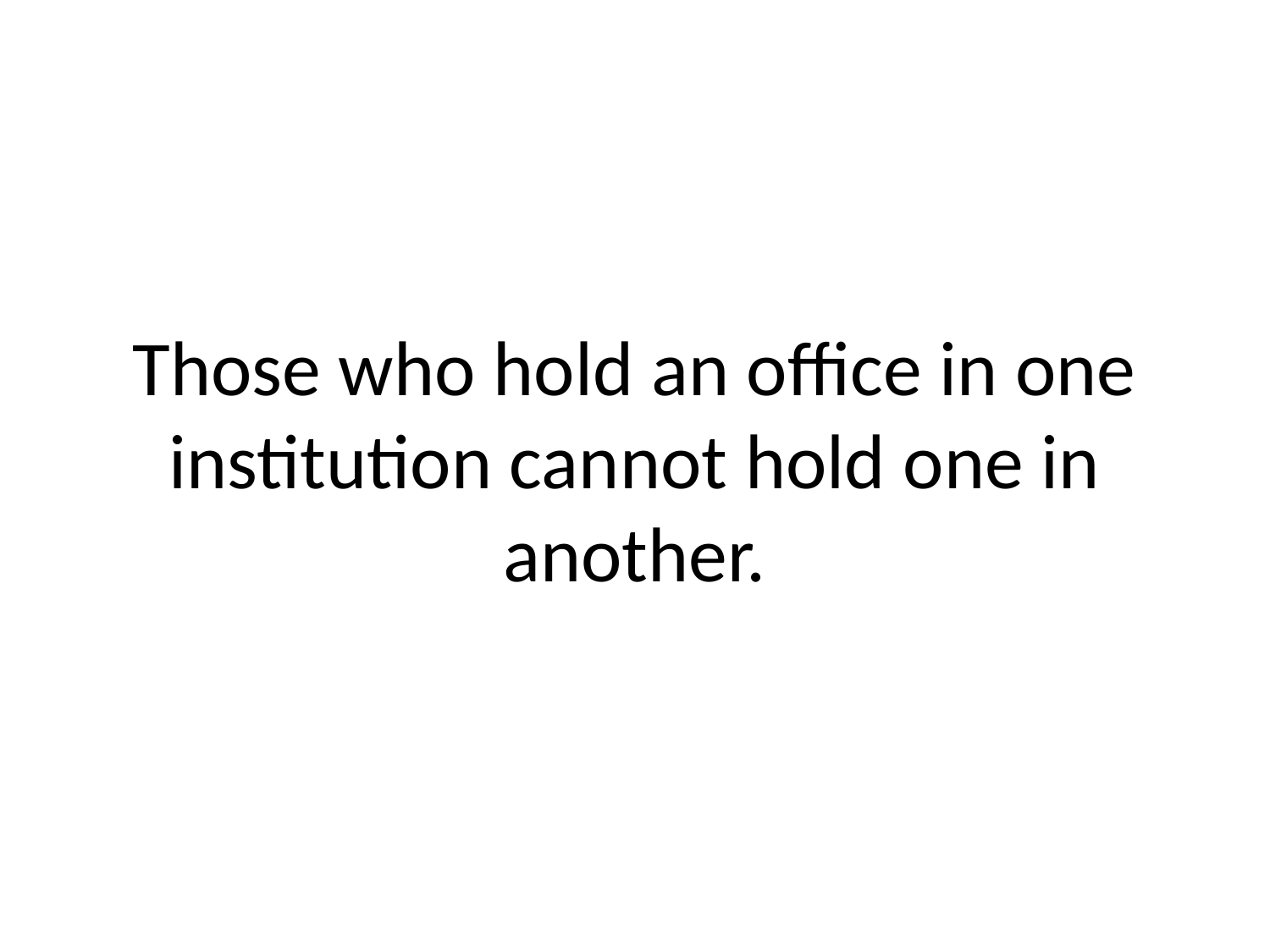

# Those who hold an office in one institution cannot hold one in another.